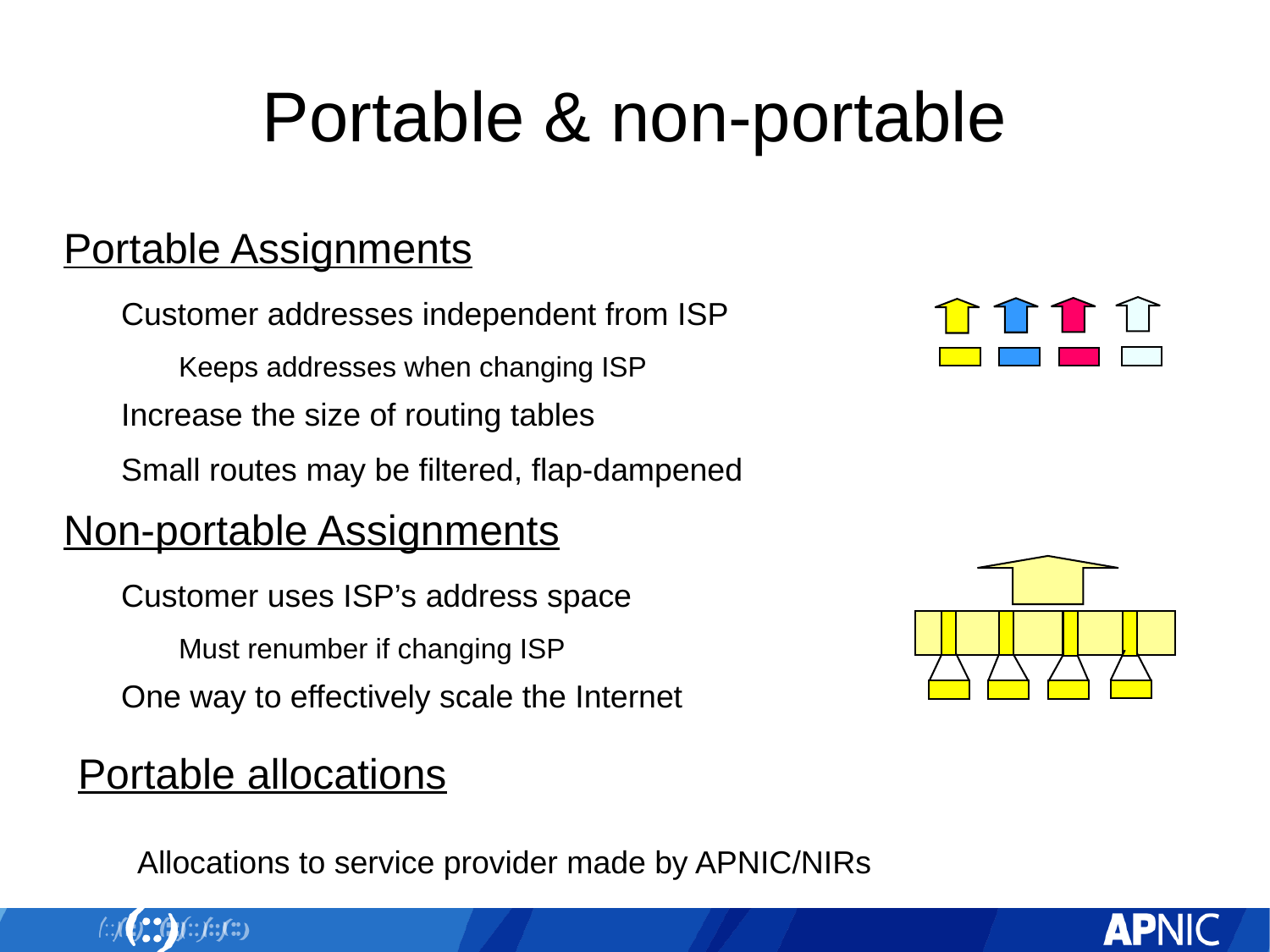

# Portable & non-portable
Portable Assignments
Customer addresses independent from ISP
Keeps addresses when changing ISP
Increase the size of routing tables
Small routes may be filtered, flap-dampened
Non-portable Assignments
Customer uses ISP’s address space
Must renumber if changing ISP
One way to effectively scale the Internet

Portable allocations
     Allocations to service provider made by APNIC/NIRs